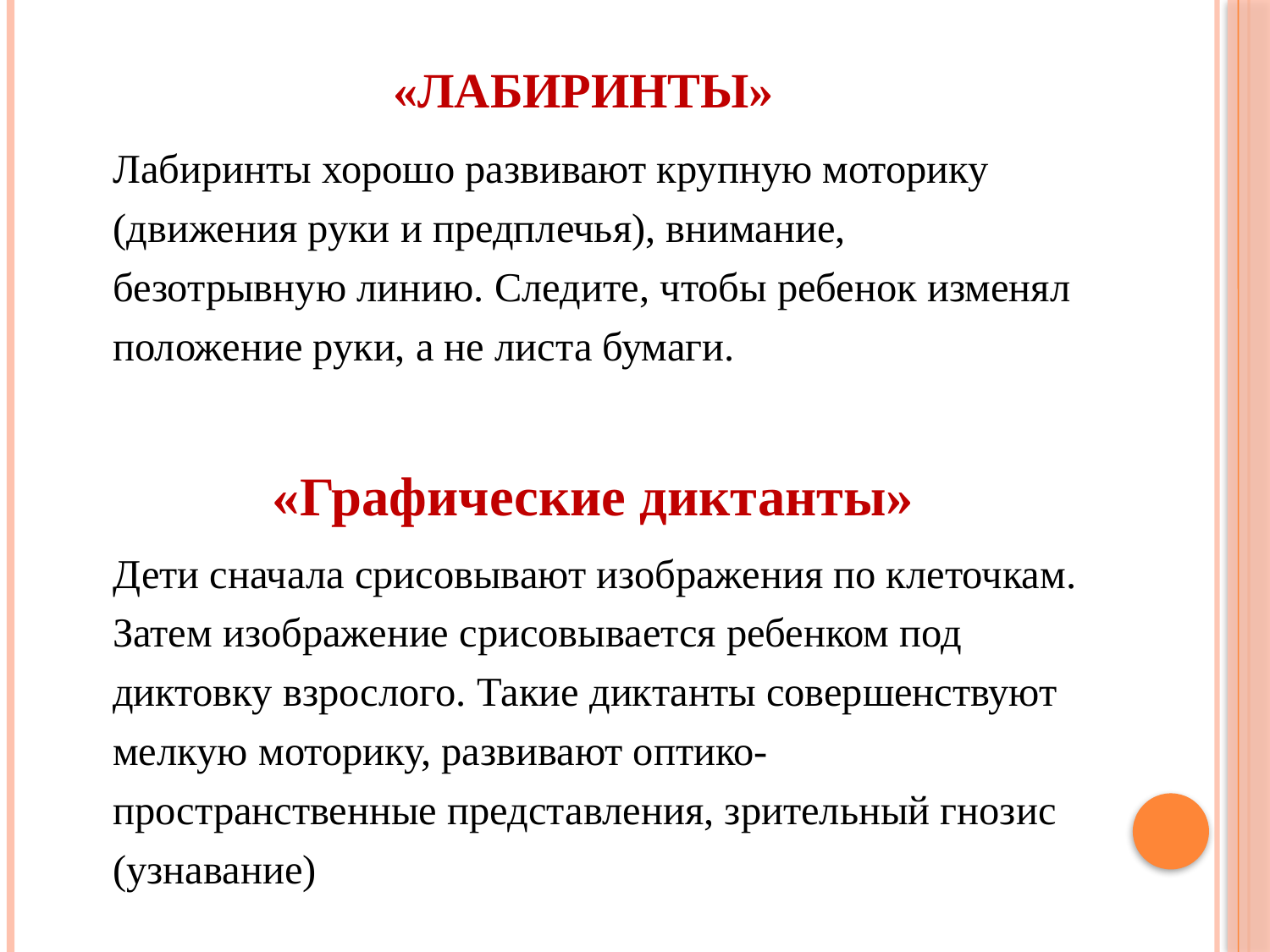

# «Лабиринты»
Лабиринты хорошо развивают крупную моторику (движения руки и предплечья), внимание, безотрывную линию. Следите, чтобы ребенок изменял положение руки, а не листа бумаги.

«Графические диктанты»
Дети сначала срисовывают изображения по клеточкам. Затем изображение срисовывается ребенком под диктовку взрослого. Такие диктанты совершенствуют мелкую моторику, развивают оптико-пространственные представления, зрительный гнозис (узнавание)